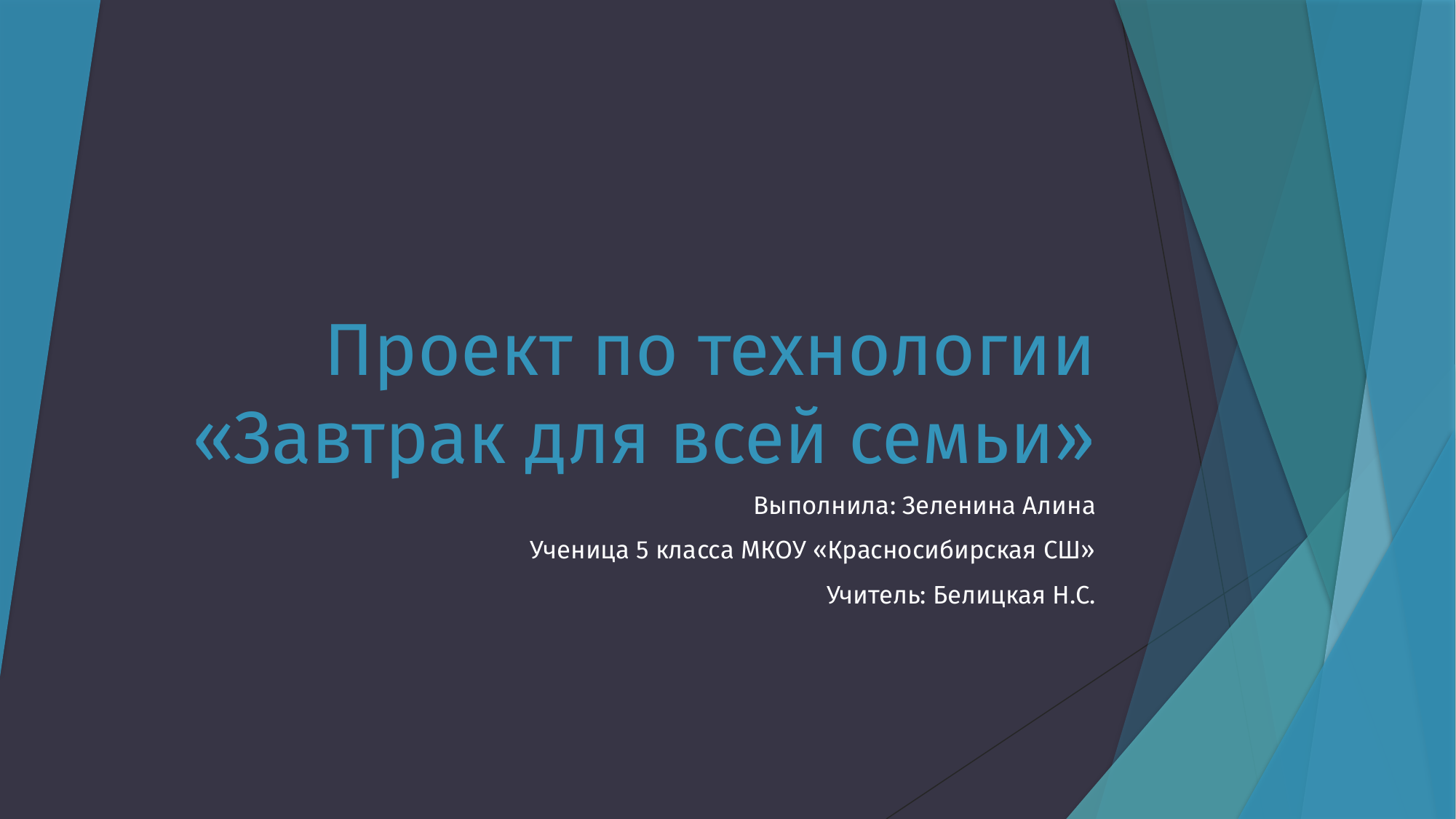

# Проект по технологии «Завтрак для всей семьи»
Выполнила: Зеленина Алина
Ученица 5 класса МКОУ «Красносибирская СШ»
Учитель: Белицкая Н.С.